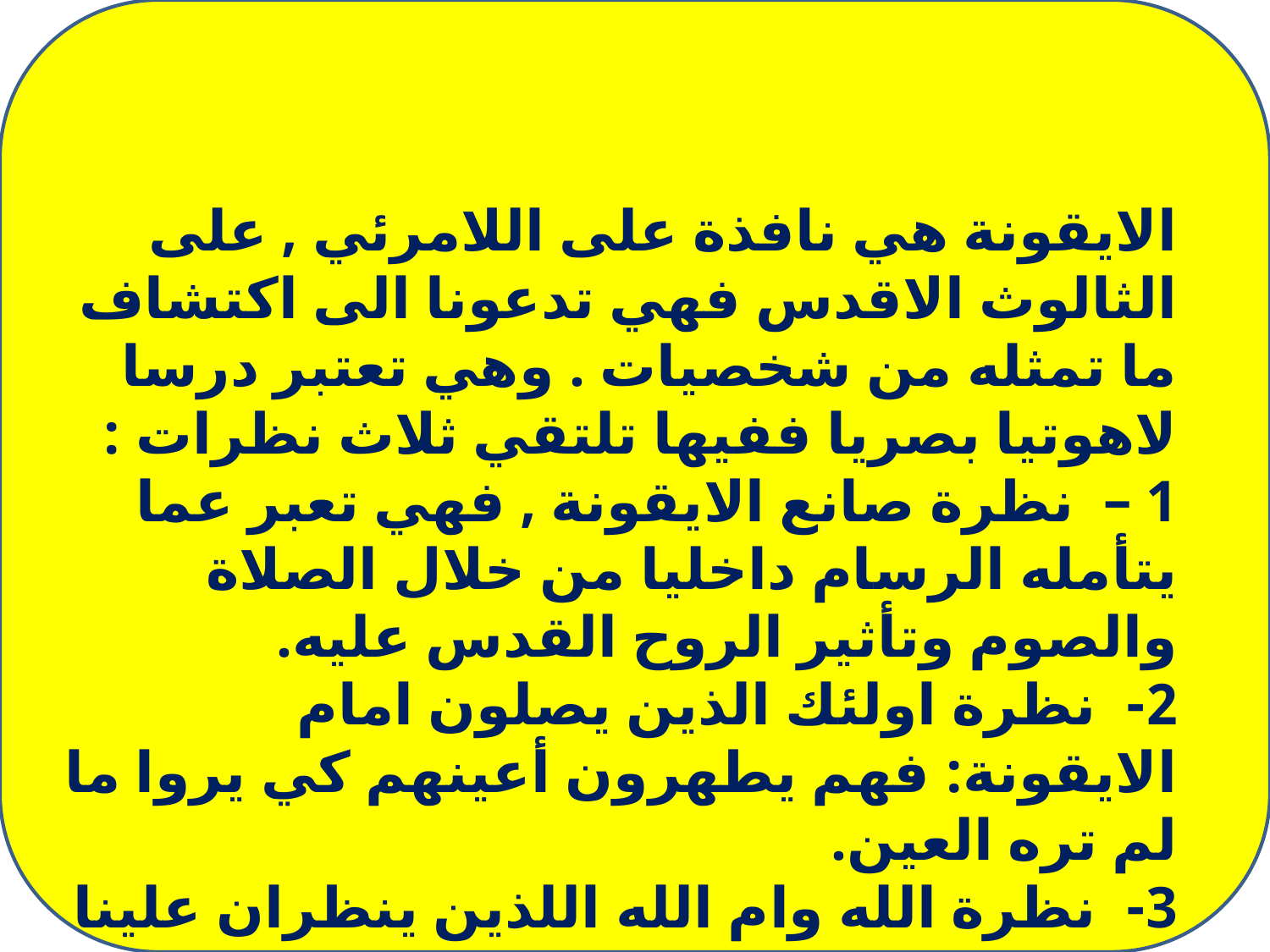

الايقونة هي نافذة على اللامرئي , على الثالوث الاقدس فهي تدعونا الى اكتشاف ما تمثله من شخصيات . وهي تعتبر درسا لاهوتيا بصريا ففيها تلتقي ثلاث نظرات :
1 –  نظرة صانع الايقونة , فهي تعبر عما يتأمله الرسام داخليا من خلال الصلاة والصوم وتأثير الروح القدس عليه.
2-  نظرة اولئك الذين يصلون امام الايقونة: فهم يطهرون أعينهم كي يروا ما لم تره العين.
3-  نظرة الله وام الله اللذين ينظران علينا ويظهرون لنا حبهما من خلال الايقونة.